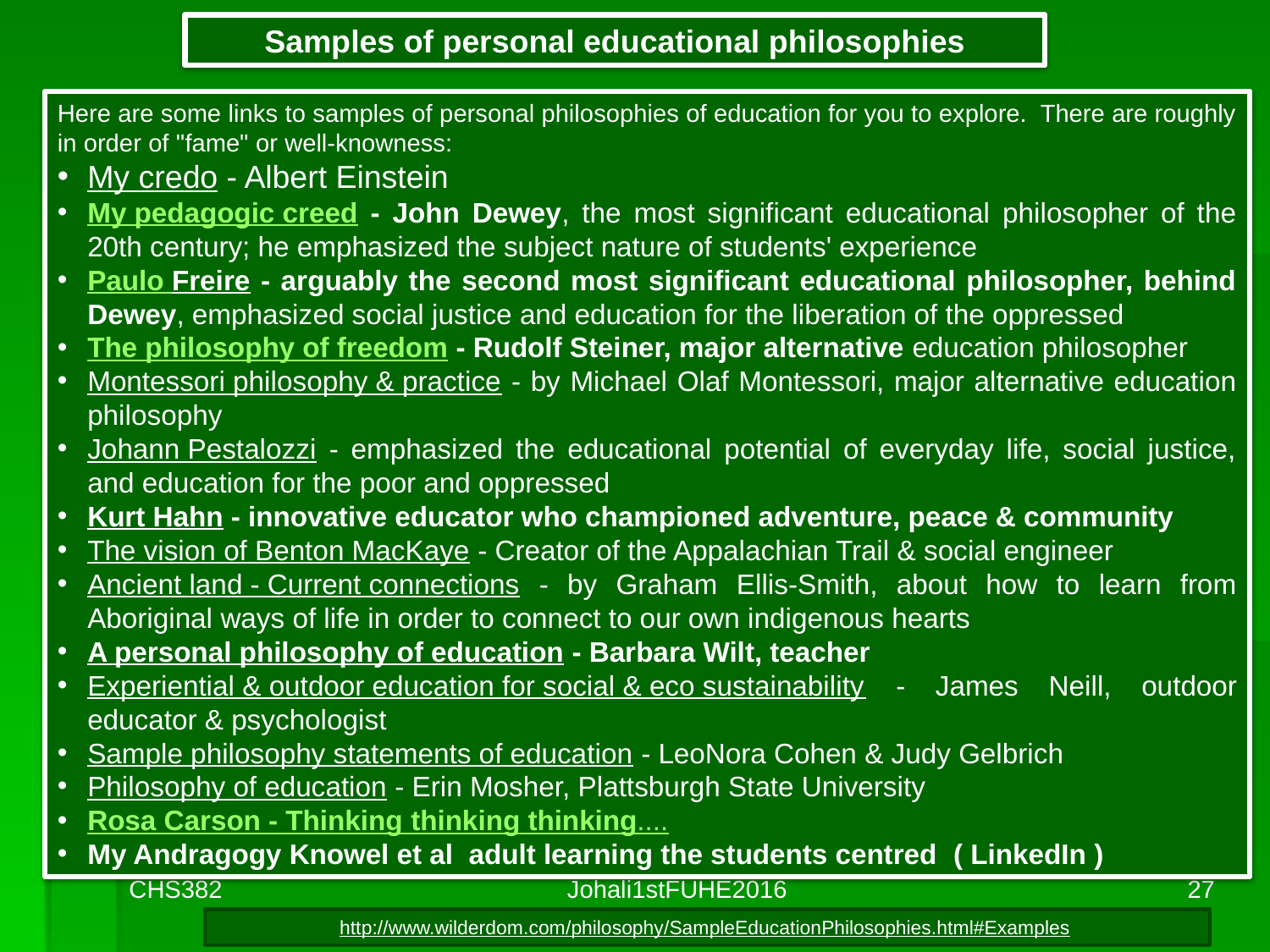

Samples of personal educational philosophies
Here are some links to samples of personal philosophies of education for you to explore.  There are roughly in order of "fame" or well-knowness:
My credo - Albert Einstein
My pedagogic creed - John Dewey, the most significant educational philosopher of the 20th century; he emphasized the subject nature of students' experience
Paulo Freire - arguably the second most significant educational philosopher, behind Dewey, emphasized social justice and education for the liberation of the oppressed
The philosophy of freedom - Rudolf Steiner, major alternative education philosopher
Montessori philosophy & practice - by Michael Olaf Montessori, major alternative education philosophy
Johann Pestalozzi - emphasized the educational potential of everyday life, social justice, and education for the poor and oppressed
Kurt Hahn - innovative educator who championed adventure, peace & community
The vision of Benton MacKaye - Creator of the Appalachian Trail & social engineer
Ancient land - Current connections - by Graham Ellis-Smith, about how to learn from Aboriginal ways of life in order to connect to our own indigenous hearts
A personal philosophy of education - Barbara Wilt, teacher
Experiential & outdoor education for social & eco sustainability - James Neill, outdoor educator & psychologist
Sample philosophy statements of education - LeoNora Cohen & Judy Gelbrich
Philosophy of education - Erin Mosher, Plattsburgh State University
Rosa Carson - Thinking thinking thinking....
My Andragogy Knowel et al  adult learning the students centred  ( LinkedIn )
CHS382
Johali1stFUHE2016
27
http://www.wilderdom.com/philosophy/SampleEducationPhilosophies.html#Examples